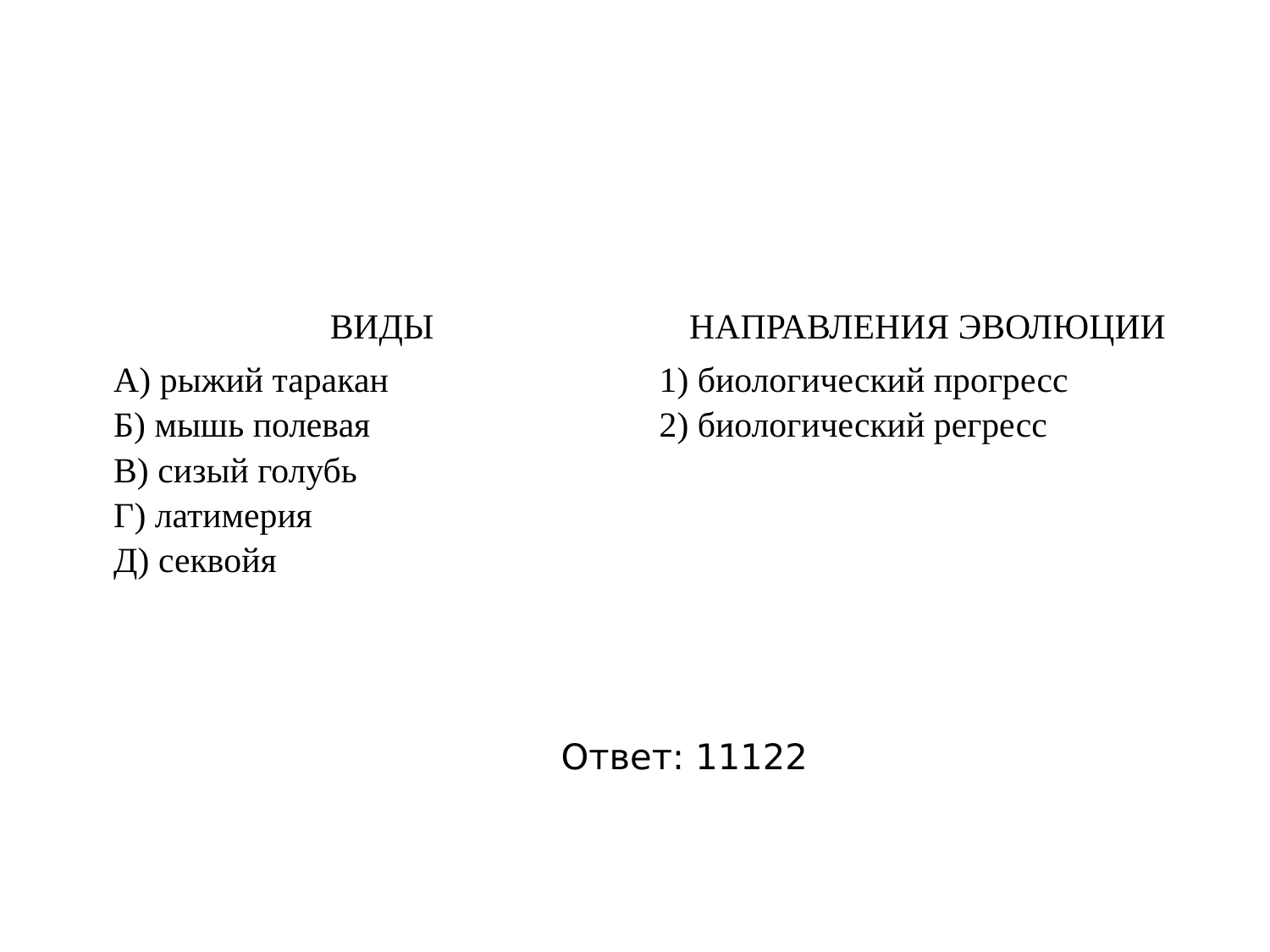

| ВИДЫ | НАПРАВЛЕНИЯ ЭВОЛЮЦИИ |
| --- | --- |
| А) рыжий таракан Б) мышь полевая В) сизый голубь Г) латимерия Д) секвойя | 1) биологический прогресс 2) биологический регресс |
Ответ: 11122